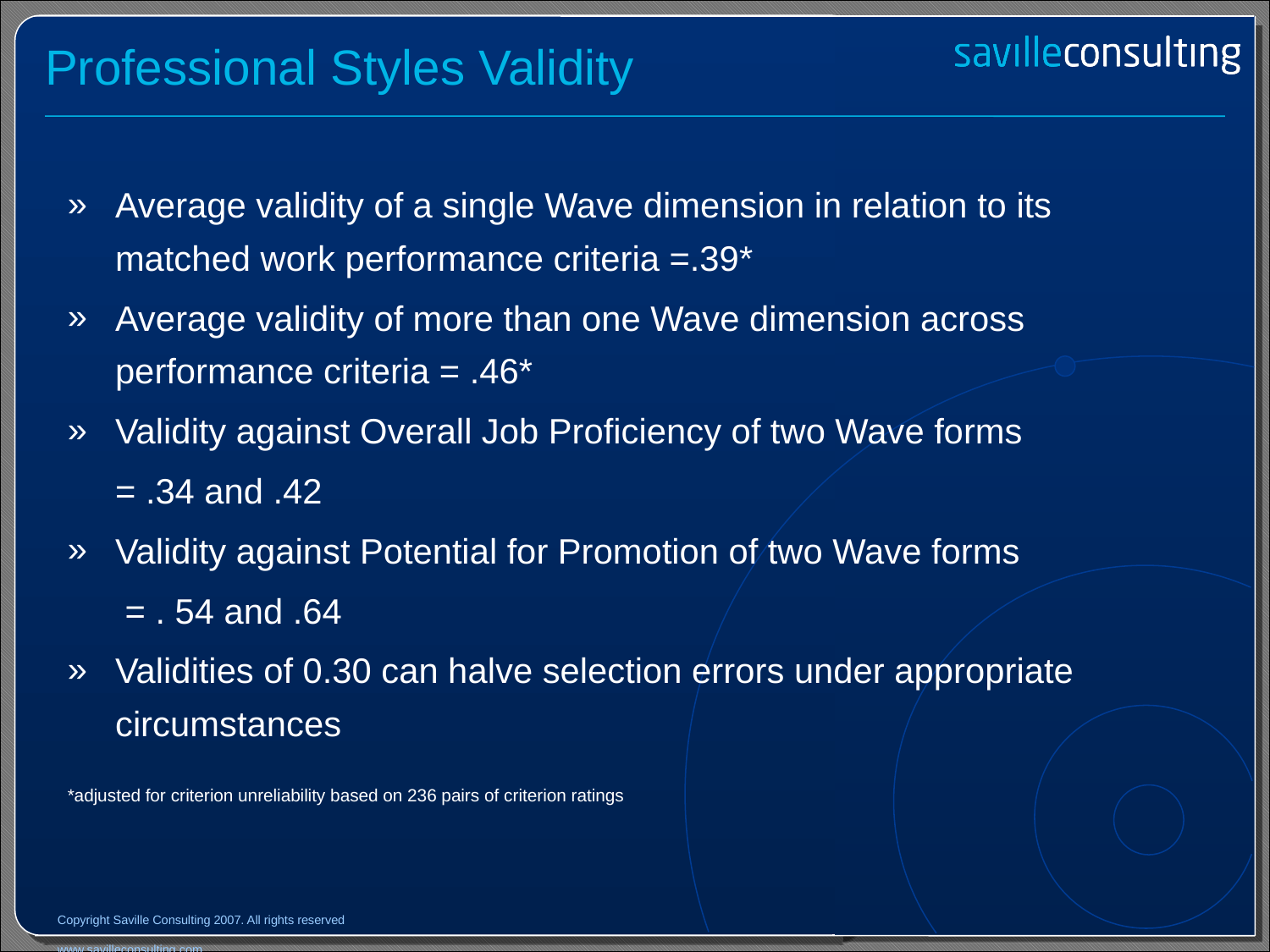

Professional Styles Validity
Average validity of a single Wave dimension in relation to its matched work performance criteria =.39*
Average validity of more than one Wave dimension across performance criteria = .46*
Validity against Overall Job Proficiency of two Wave forms
	= .34 and .42
Validity against Potential for Promotion of two Wave forms
	 = . 54 and .64
Validities of 0.30 can halve selection errors under appropriate circumstances

*adjusted for criterion unreliability based on 236 pairs of criterion ratings